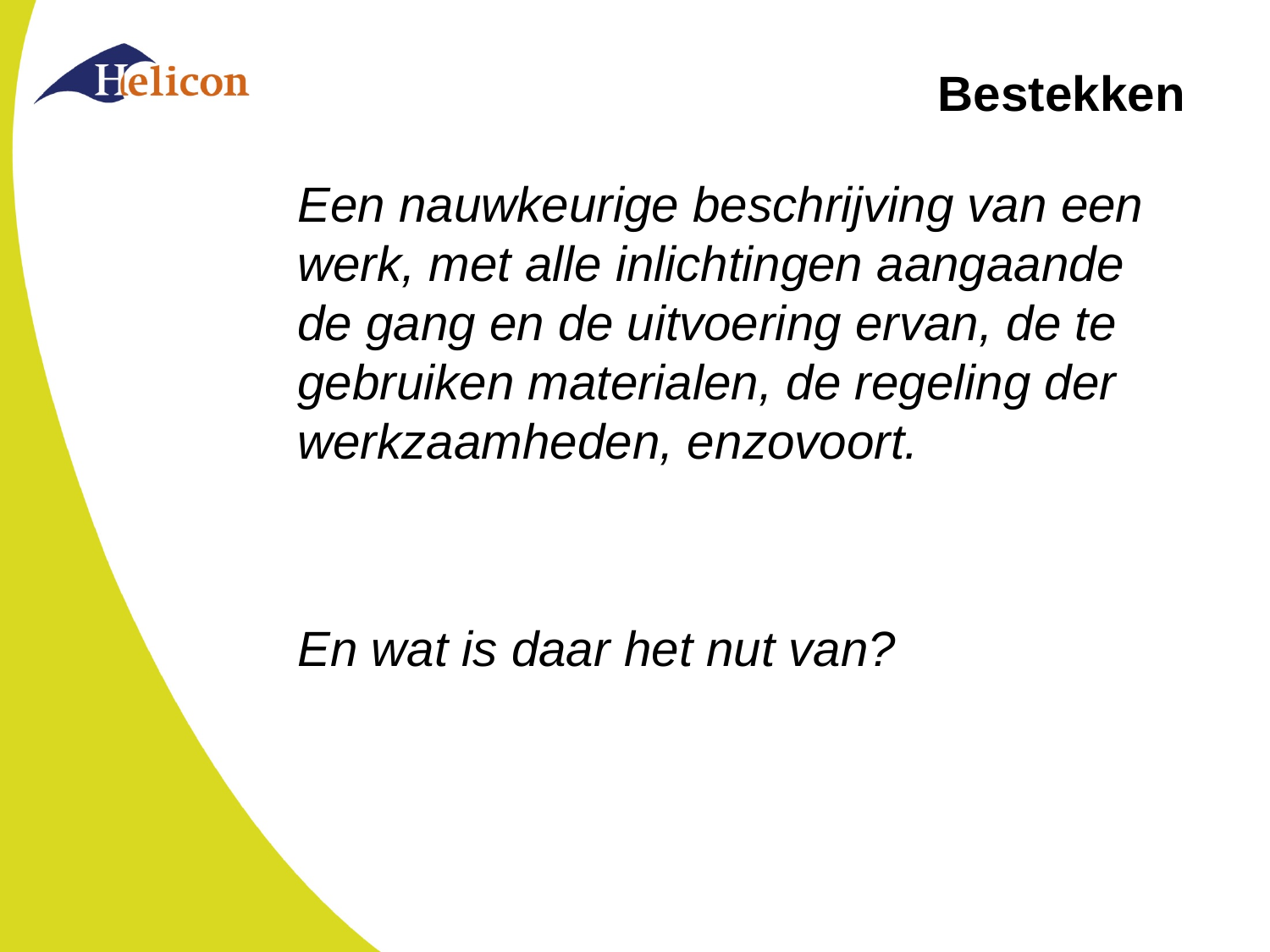

# Bestekken
Een nauwkeurige beschrijving van een werk, met alle inlichtingen aangaande de gang en de uitvoering ervan, de te gebruiken materialen, de regeling der werkzaamheden, enzovoort.

En wat is daar het nut van?